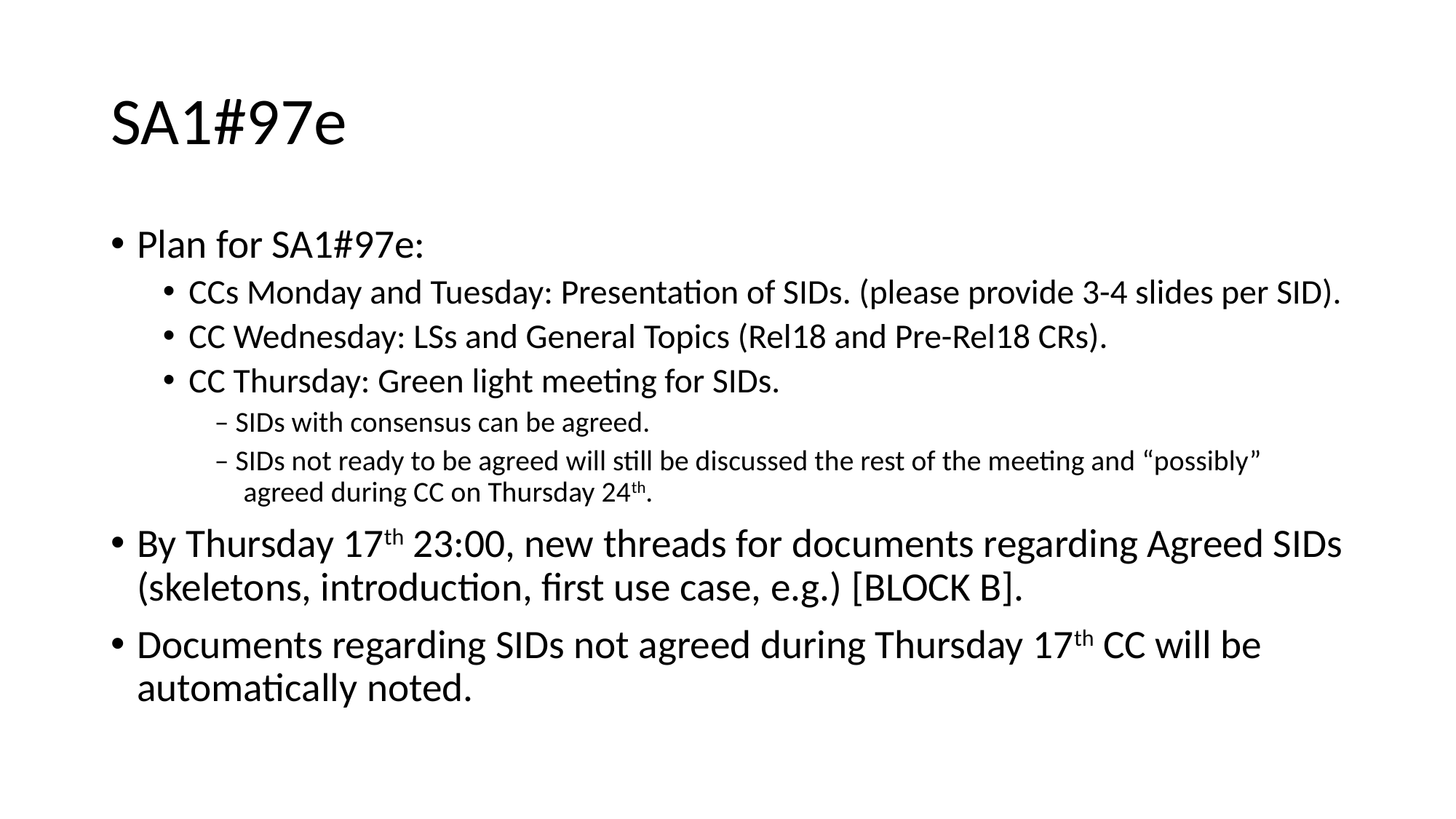

# SA1#97e
Plan for SA1#97e:
CCs Monday and Tuesday: Presentation of SIDs. (please provide 3-4 slides per SID).
CC Wednesday: LSs and General Topics (Rel18 and Pre-Rel18 CRs).
CC Thursday: Green light meeting for SIDs.
– SIDs with consensus can be agreed.
– SIDs not ready to be agreed will still be discussed the rest of the meeting and “possibly” agreed during CC on Thursday 24th.
By Thursday 17th 23:00, new threads for documents regarding Agreed SIDs (skeletons, introduction, first use case, e.g.) [BLOCK B].
Documents regarding SIDs not agreed during Thursday 17th CC will be automatically noted.